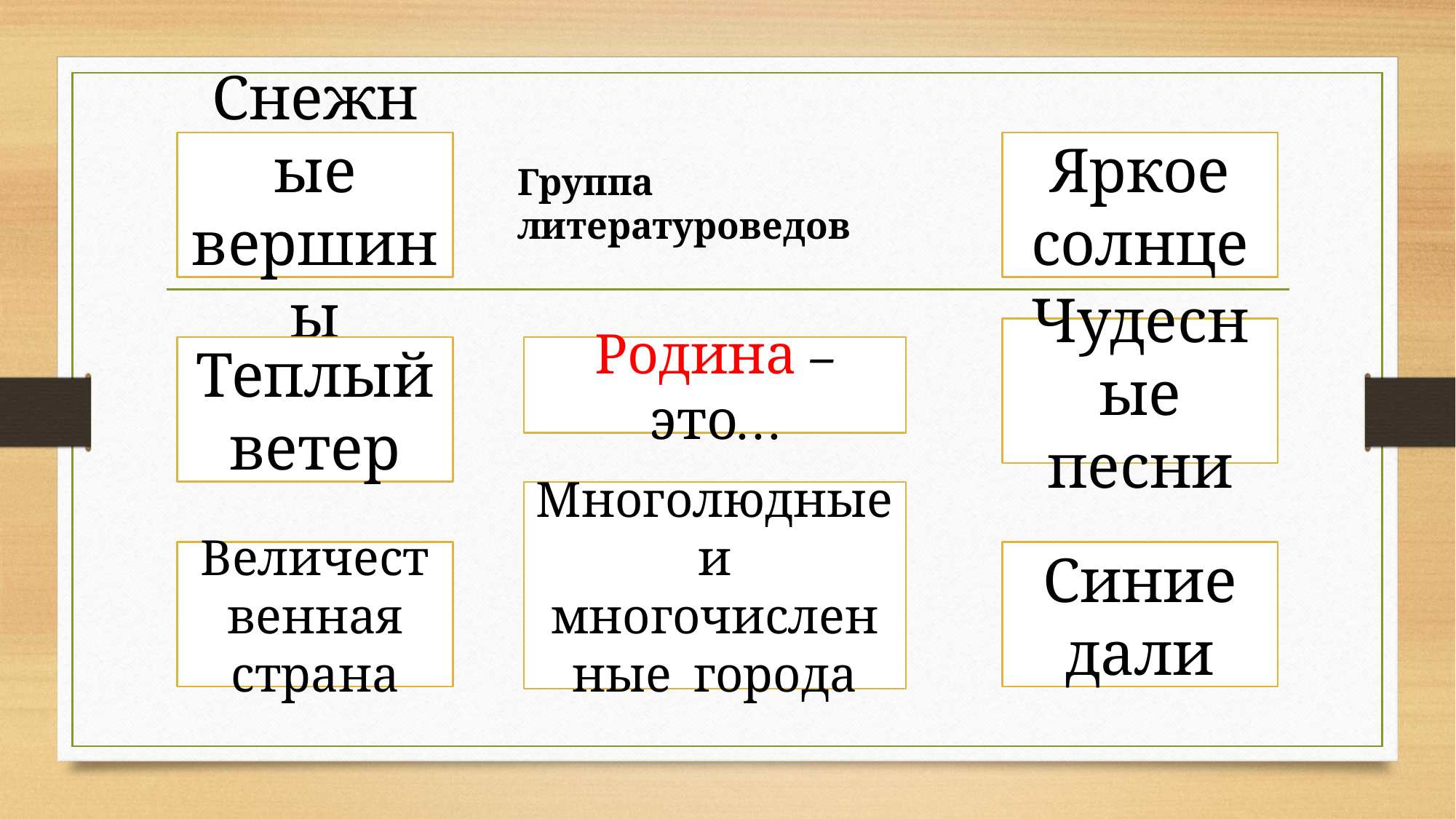

Снежные вершины
Яркое солнце
Группа литературоведов
Чудесные песни
Теплый ветер
Родина – это…
Многолюдные и многочисленные  города
Величественная страна
Синие дали